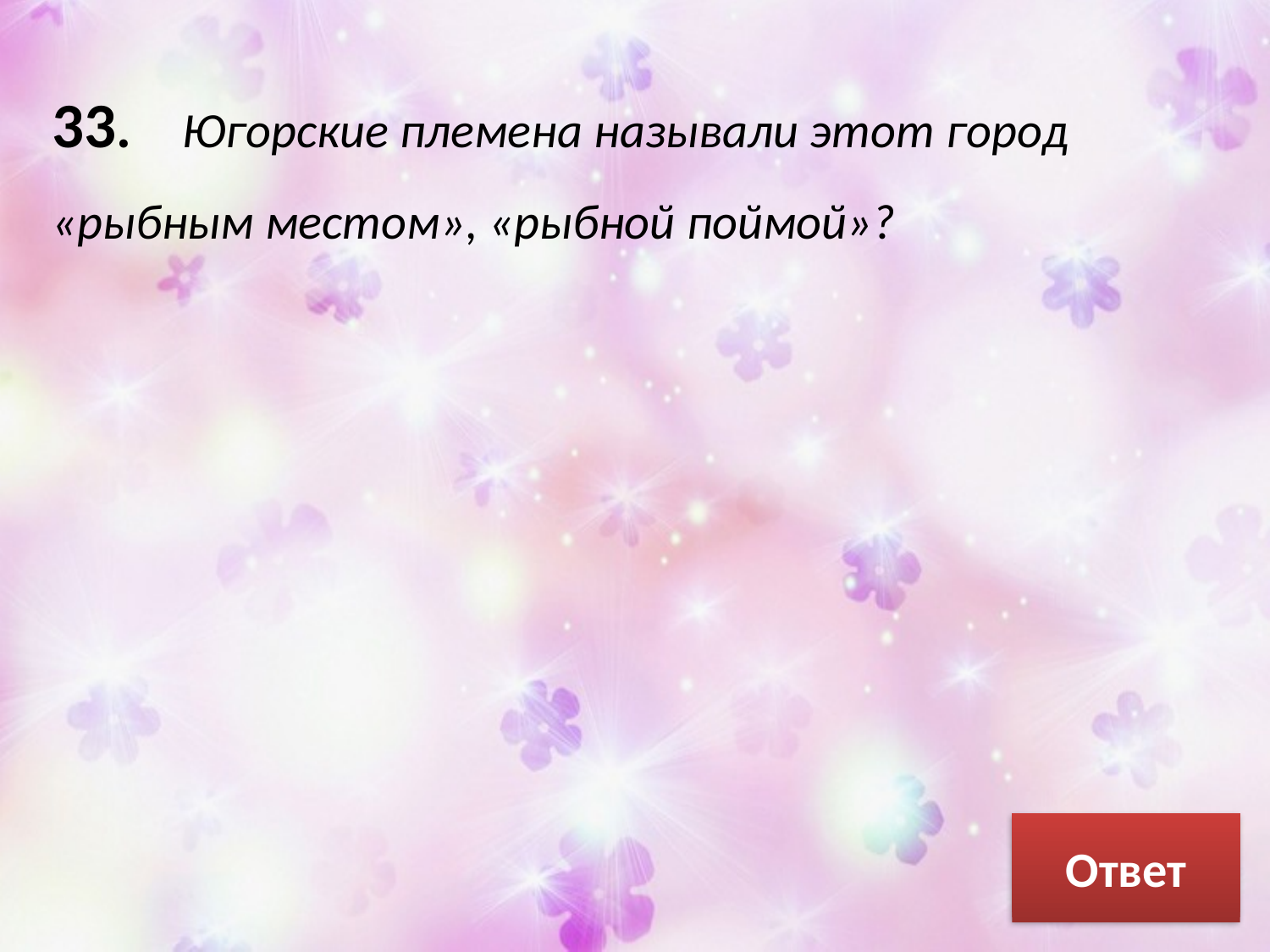

33.    Югорские племена называли этот город «рыбным местом», «рыбной поймой»?
Ответ